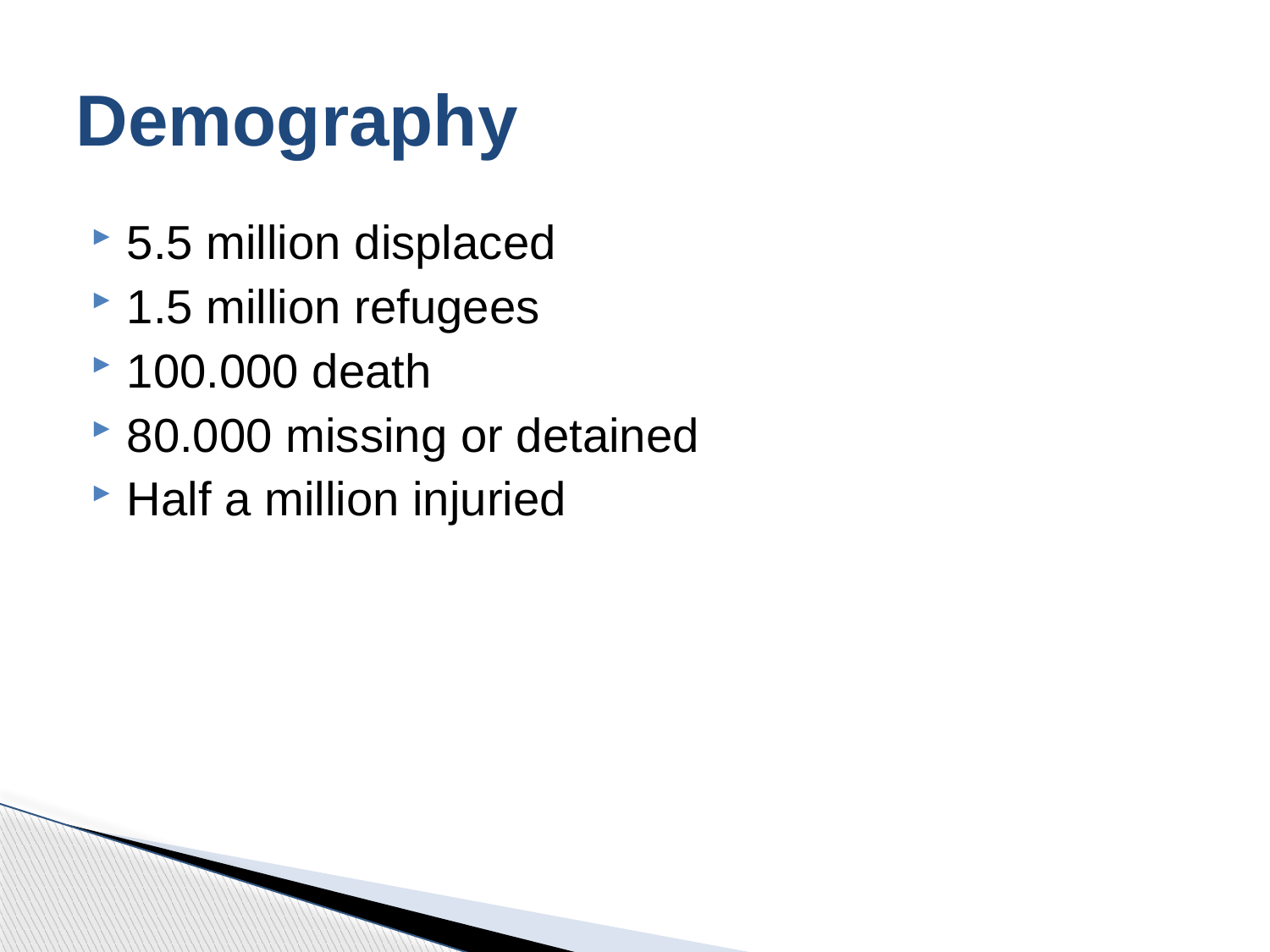

# Demography
5.5 million displaced
1.5 million refugees
100.000 death
80.000 missing or detained
Half a million injuried